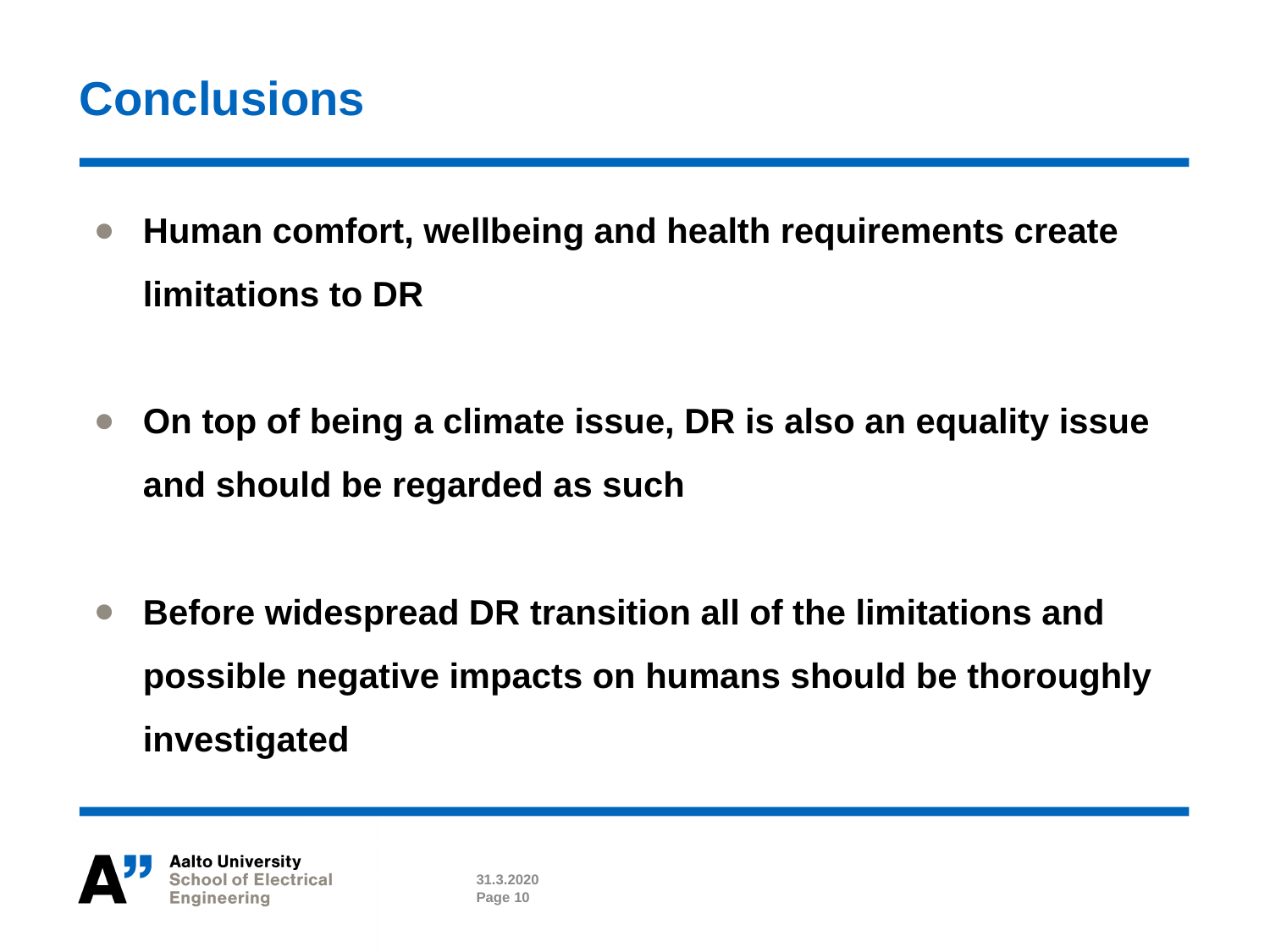

# Conclusions

Human comfort, wellbeing and health requirements create limitations to DR

On top of being a climate issue, DR is also an equality issue and should be regarded as such

Before widespread DR transition all of the limitations and possible negative impacts on humans should be thoroughly investigated

31.3.2020
Page 10